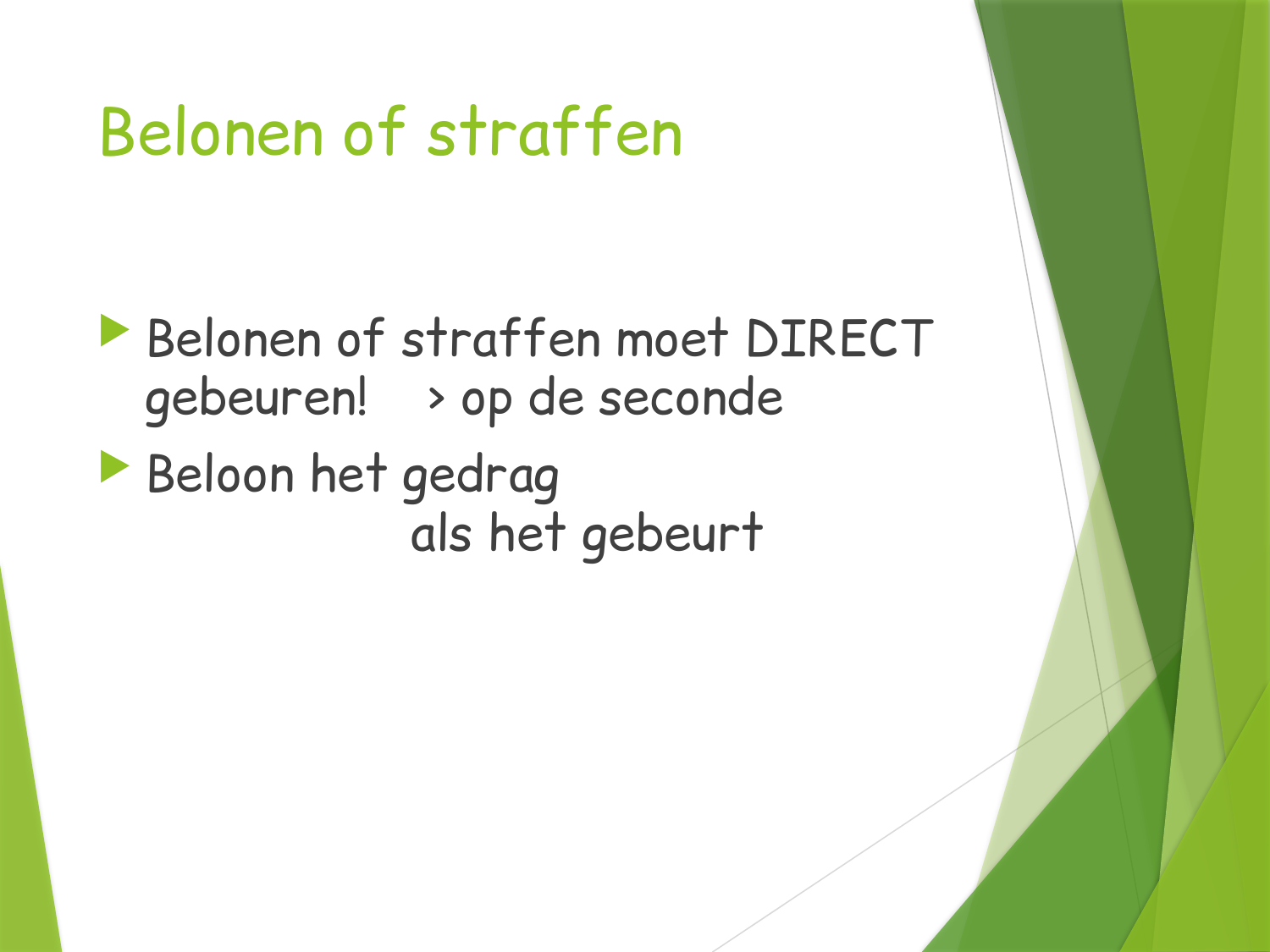

# Belonen of straffen
Belonen of straffen moet DIRECT gebeuren!    > op de seconde
Beloon het gedrag                                             als het gebeurt